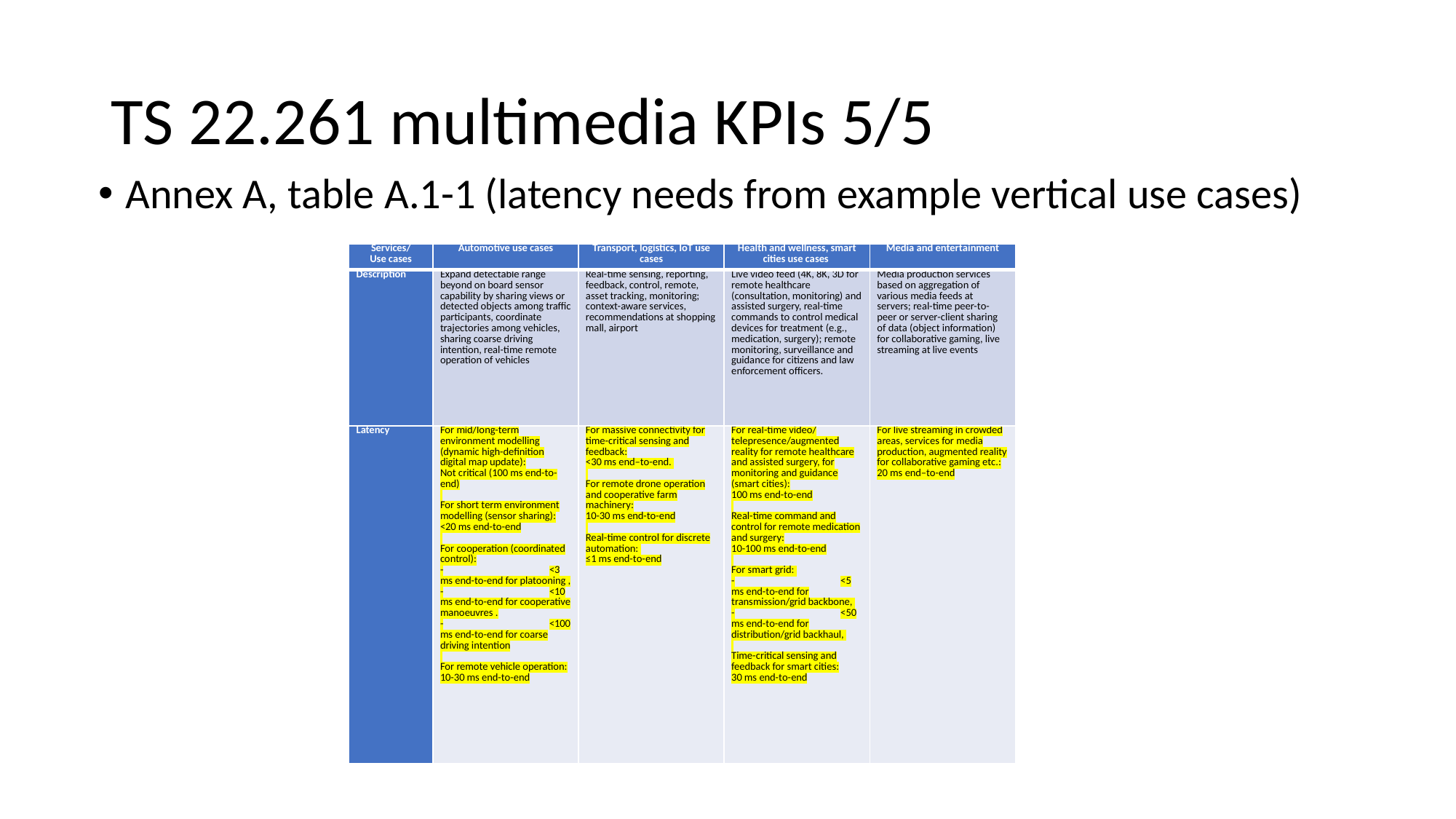

# TS 22.261 multimedia KPIs 5/5
Annex A, table A.1-1 (latency needs from example vertical use cases)

| Services/ Use cases | Automotive use cases | Transport, logistics, IoT use cases | Health and wellness, smart cities use cases | Media and entertainment |
| --- | --- | --- | --- | --- |
| Description | Expand detectable range beyond on board sensor capability by sharing views or detected objects among traffic participants, coordinate trajectories among vehicles, sharing coarse driving intention, real-time remote operation of vehicles | Real-time sensing, reporting, feedback, control, remote, asset tracking, monitoring; context-aware services, recommendations at shopping mall, airport | Live video feed (4K, 8K, 3D for remote healthcare (consultation, monitoring) and assisted surgery, real-time commands to control medical devices for treatment (e.g., medication, surgery); remote monitoring, surveillance and guidance for citizens and law enforcement officers. | Media production services based on aggregation of various media feeds at servers; real-time peer-to-peer or server-client sharing of data (object information) for collaborative gaming, live streaming at live events |
| Latency | For mid/long-term environment modelling (dynamic high-definition digital map update): Not critical (100 ms end-to-end)   For short term environment modelling (sensor sharing): <20 ms end-to-end   For cooperation (coordinated control): - <3 ms end-to-end for platooning , - <10 ms end-to-end for cooperative manoeuvres . - <100 ms end-to-end for coarse driving intention   For remote vehicle operation: 10-30 ms end-to-end | For massive connectivity for time-critical sensing and feedback: <30 ms end–to-end.   For remote drone operation and cooperative farm machinery: 10-30 ms end-to-end   Real-time control for discrete automation: ≤1 ms end-to-end | For real-time video/ telepresence/augmented reality for remote healthcare and assisted surgery, for monitoring and guidance (smart cities): 100 ms end-to-end   Real-time command and control for remote medication and surgery: 10-100 ms end-to-end   For smart grid: - <5 ms end-to-end for transmission/grid backbone, - <50 ms end-to-end for distribution/grid backhaul,   Time-critical sensing and feedback for smart cities: 30 ms end-to-end | For live streaming in crowded areas, services for media production, augmented reality for collaborative gaming etc.: 20 ms end–to-end |